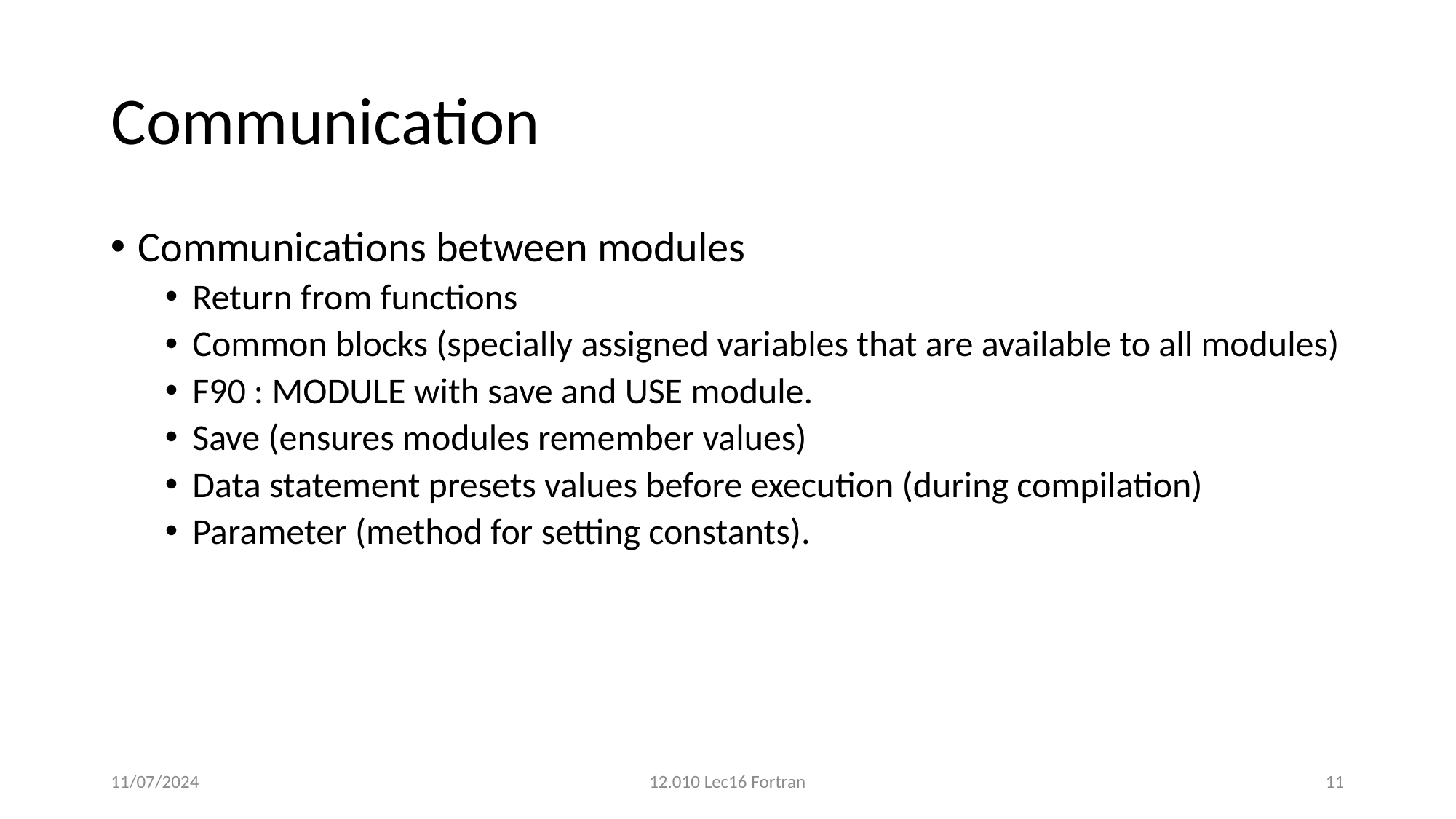

# Communication
Communications between modules
Return from functions
Common blocks (specially assigned variables that are available to all modules)
F90 : MODULE with save and USE module.
Save (ensures modules remember values)
Data statement presets values before execution (during compilation)
Parameter (method for setting constants).
11/07/2024
12.010 Lec16 Fortran
11